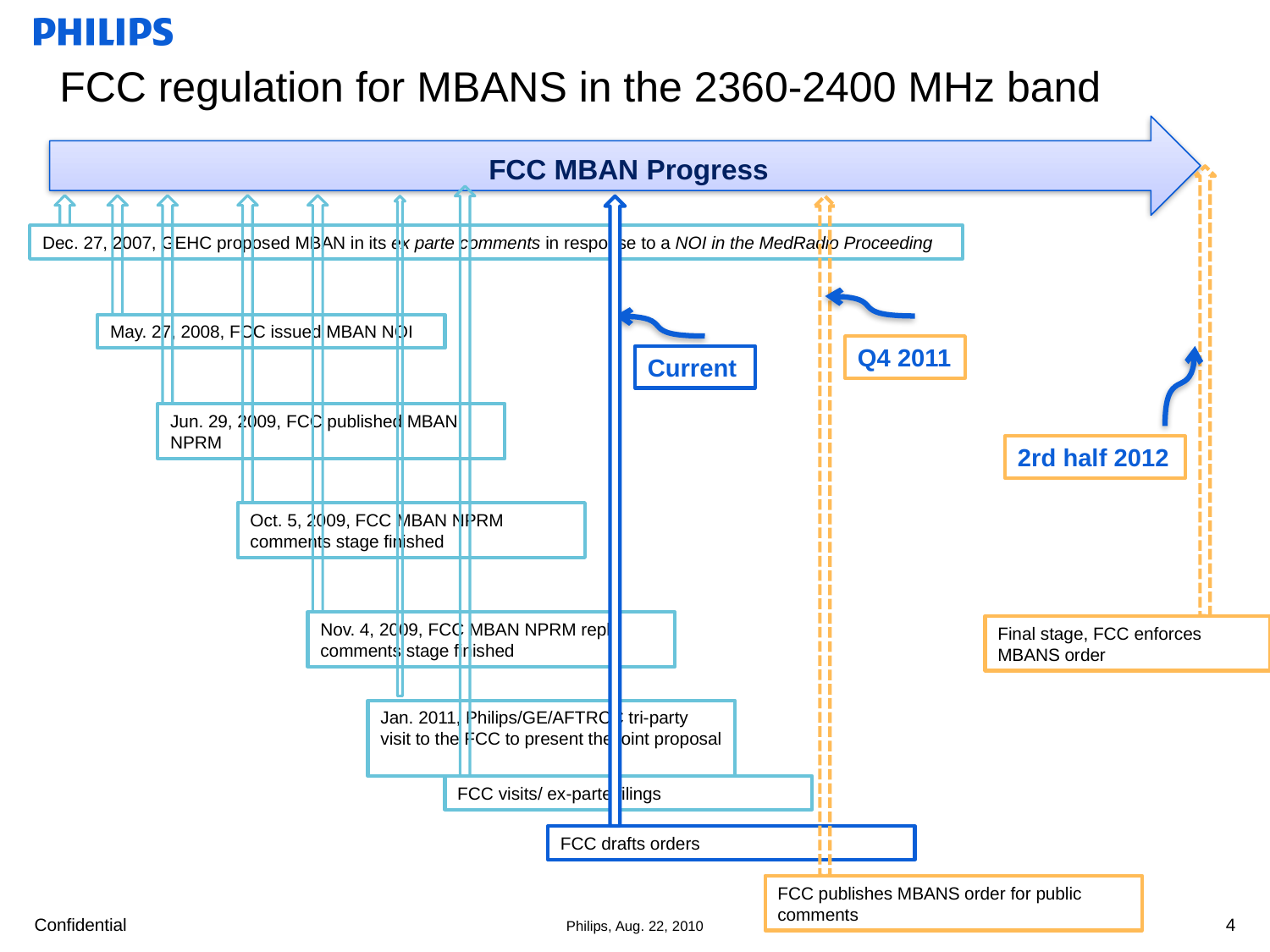

# FCC regulation for MBANS in the 2360-2400 MHz band

FCC MBAN Progress

Dec. 27, 2007, GEHC proposed MBAN in its ex parte comments in response to a NOI in the MedRadio Proceeding
May. 27, 2008, FCC issued MBAN NOI
Q4 2011
Current
Jun. 29, 2009, FCC published MBAN NPRM
2rd half 2012
Oct. 5, 2009, FCC MBAN NPRM comments stage finished
Nov. 4, 2009, FCC MBAN NPRM reply comments stage finished
Final stage, FCC enforces MBANS order
Jan. 2011, Philips/GE/AFTRCC tri-party visit to the FCC to present the joint proposal
FCC visits/ ex-parte filings
FCC drafts orders
FCC publishes MBANS order for public comments
4